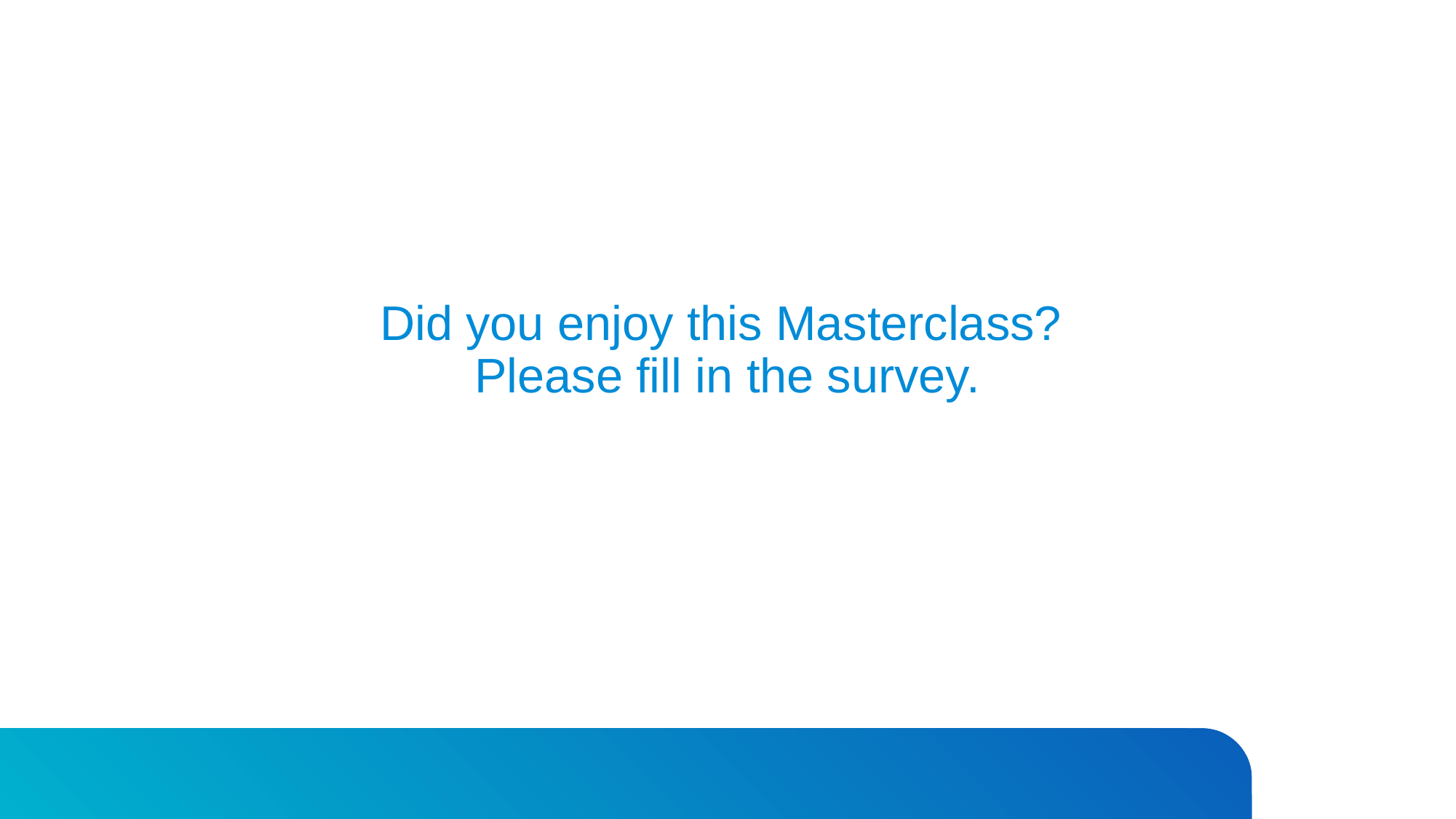

# Did you enjoy this Masterclass? Please fill in the survey.